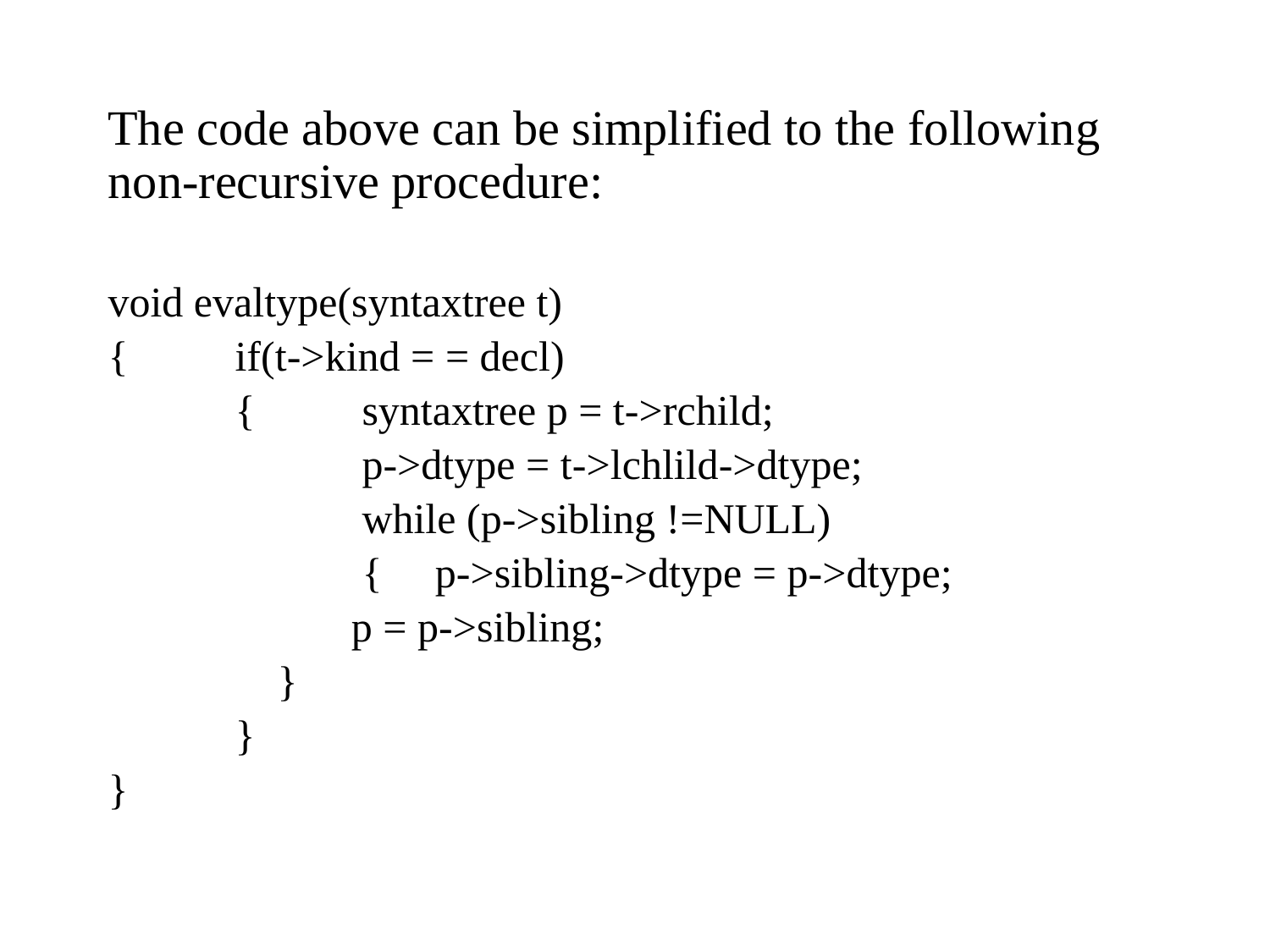

The code above can be simplified to the following non-recursive procedure:

void evaltype(syntaxtree t)
{	if(t->kind = = decl)
	{	syntaxtree p = t->rchild;
		p->dtype = t->lchlild->dtype;
		while (p->sibling !=NULL)
		{     p->sibling->dtype = p->dtype;
                       p = p->sibling;
                }
 	}
}